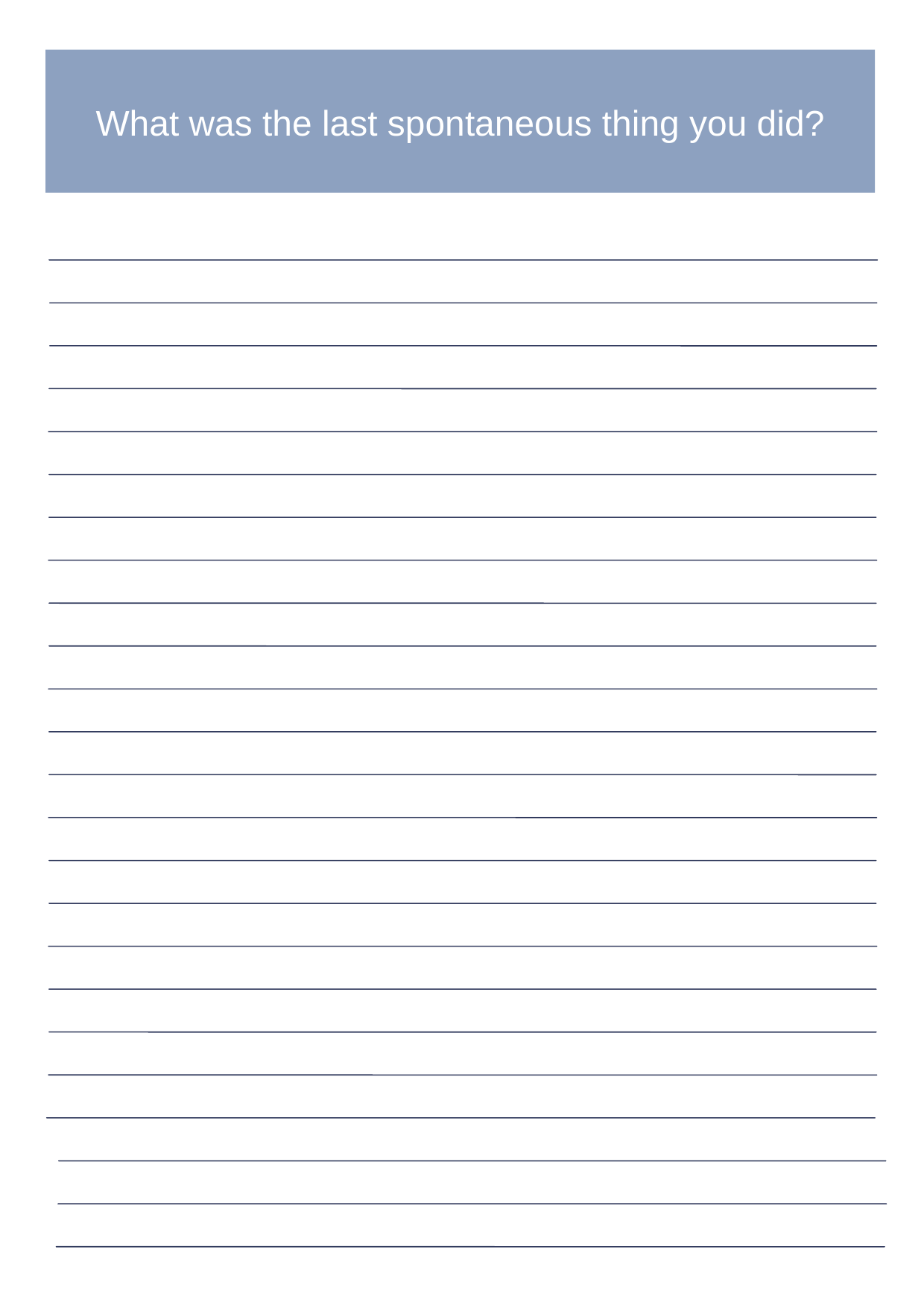

What was the last spontaneous thing you did?